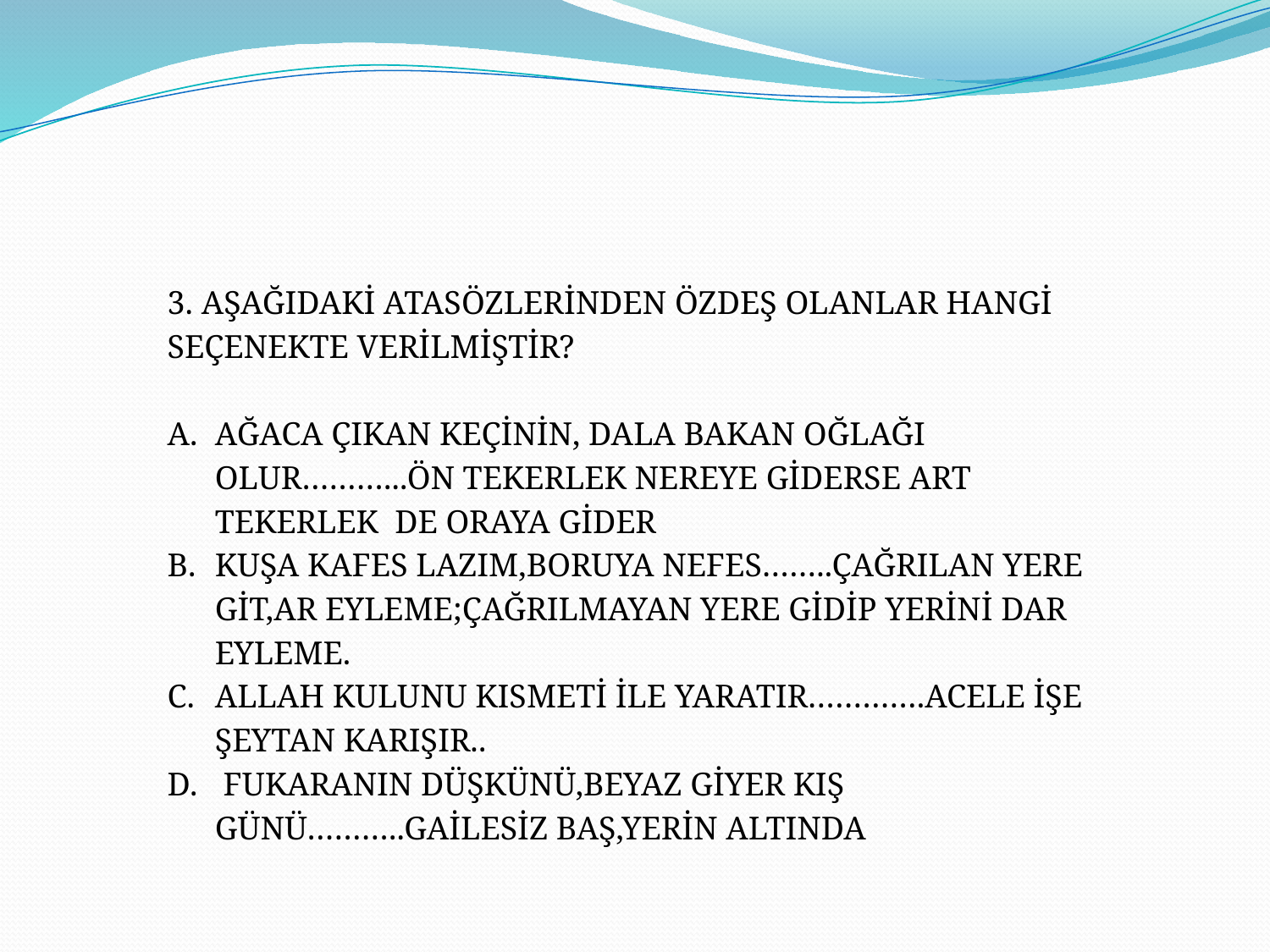

3. AŞAĞIDAKİ ATASÖZLERİNDEN ÖZDEŞ OLANLAR HANGİ SEÇENEKTE VERİLMİŞTİR?

AĞACA ÇIKAN KEÇİNİN, DALA BAKAN OĞLAĞI OLUR………...ÖN TEKERLEK NEREYE GİDERSE ART TEKERLEK  DE ORAYA GİDER
KUŞA KAFES LAZIM,BORUYA NEFES……..ÇAĞRILAN YERE GİT,AR EYLEME;ÇAĞRILMAYAN YERE GİDİP YERİNİ DAR EYLEME.
ALLAH KULUNU KISMETİ İLE YARATIR………….ACELE İŞE ŞEYTAN KARIŞIR..
 FUKARANIN DÜŞKÜNÜ,BEYAZ GİYER KIŞ GÜNÜ………..GAİLESİZ BAŞ,YERİN ALTINDA